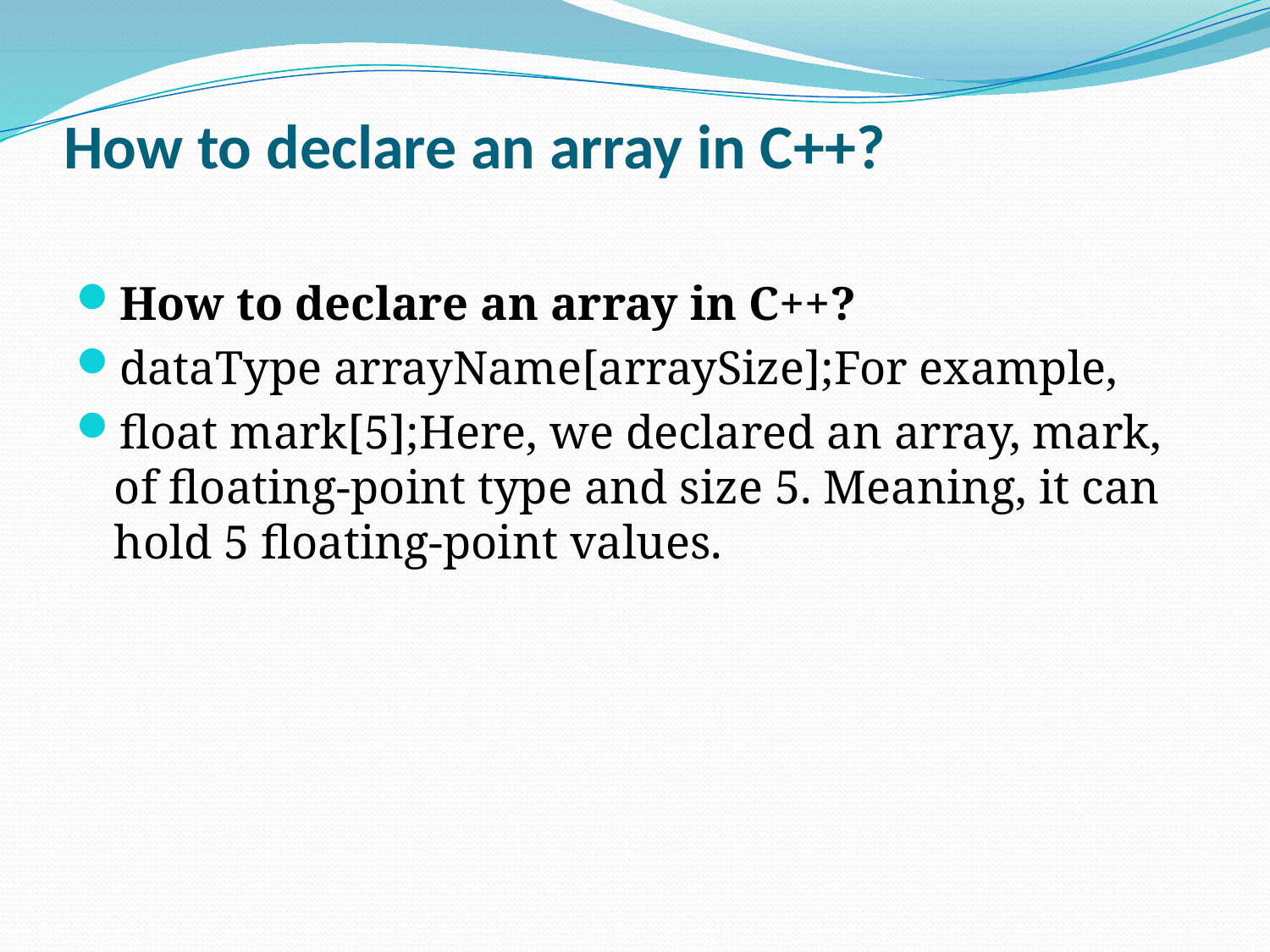

# How to declare an array in C++?
How to declare an array in C++?
dataType arrayName[arraySize];For example,
float mark[5];Here, we declared an array, mark, of floating-point type and size 5. Meaning, it can hold 5 floating-point values.